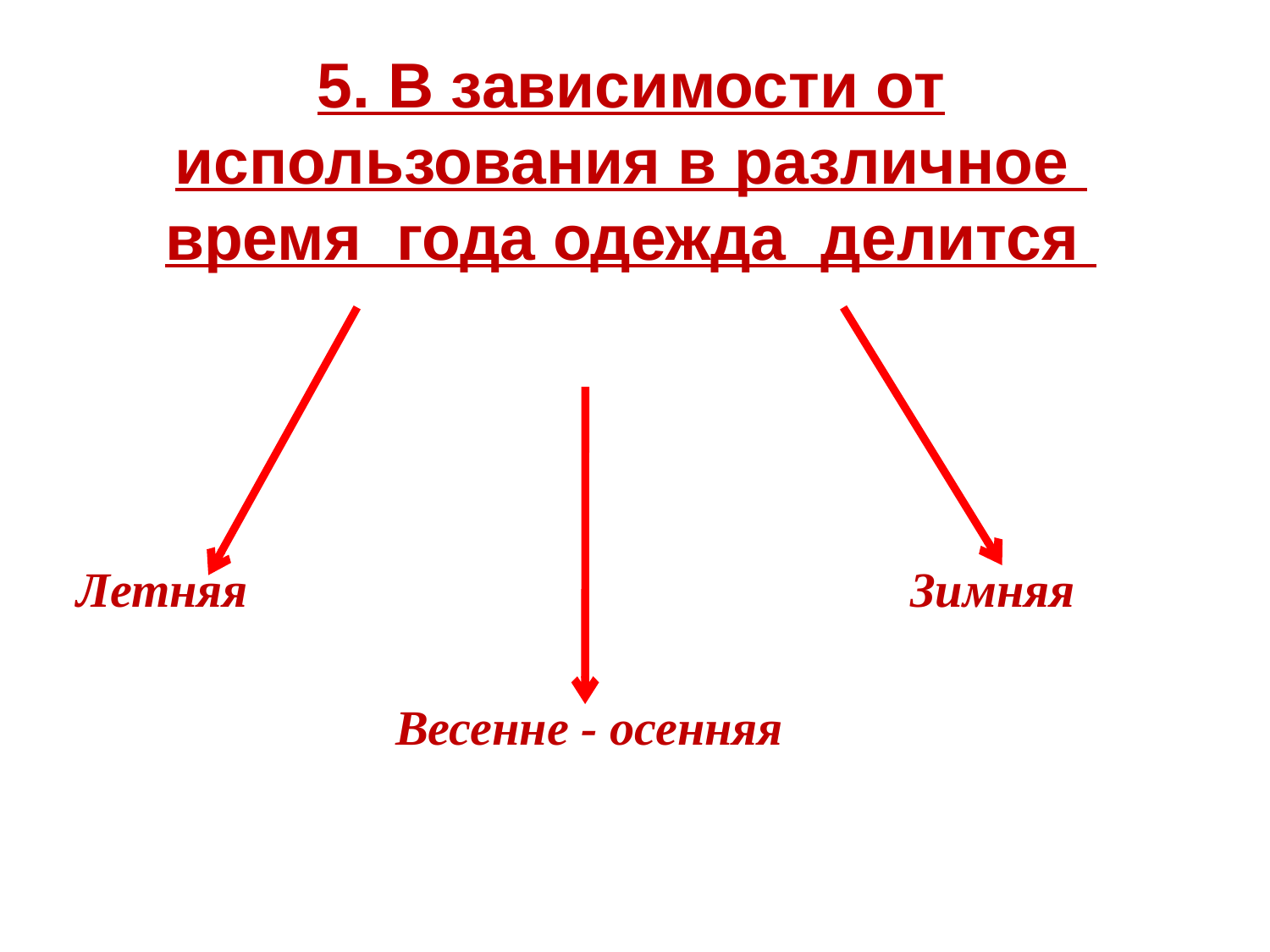

# 5. В зависимости от использования в различное  время  года одежда  делится

Летняя                                                      Зимняя

                          Весенне - осенняя